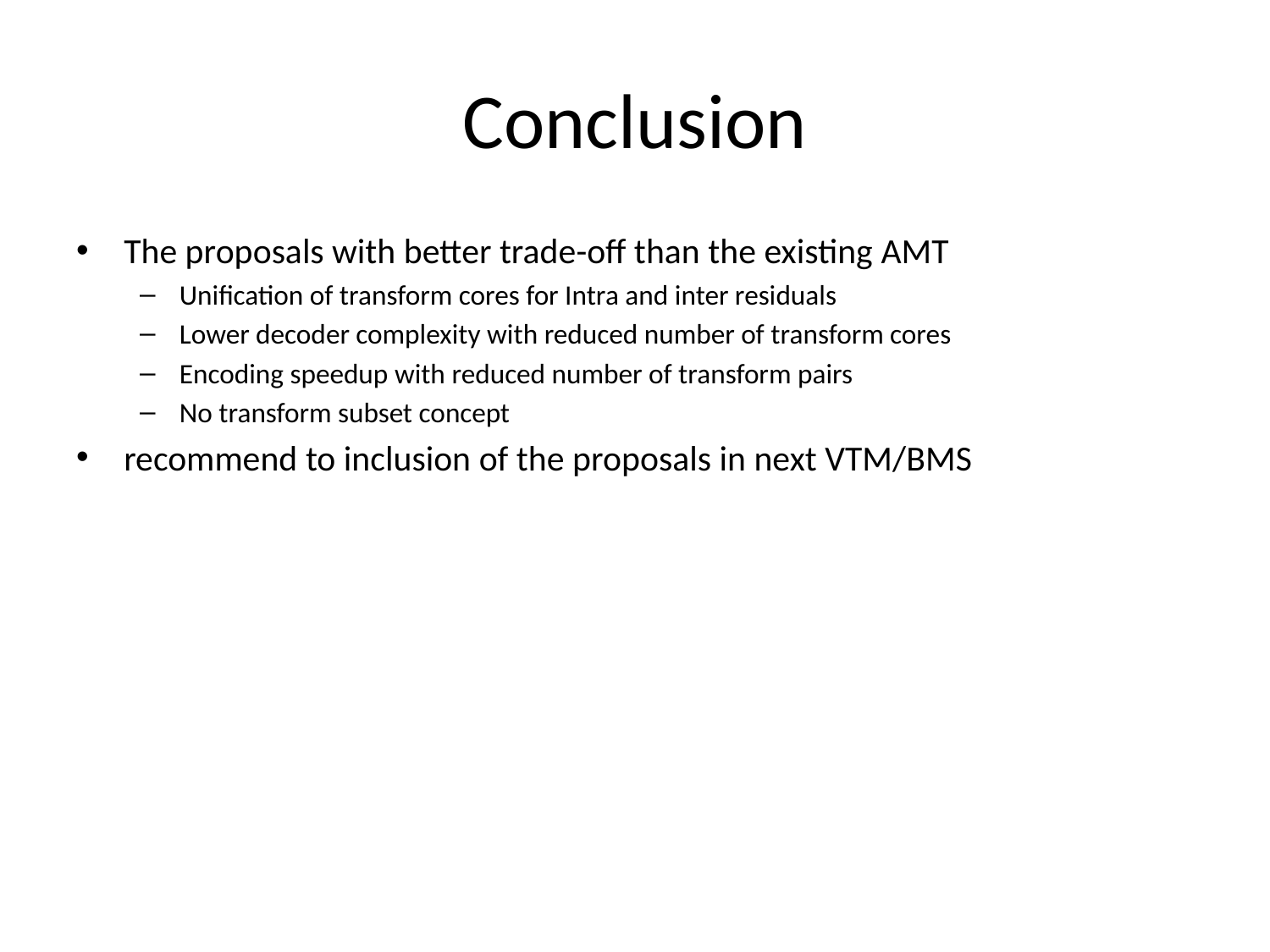

# Conclusion
The proposals with better trade-off than the existing AMT
Unification of transform cores for Intra and inter residuals
Lower decoder complexity with reduced number of transform cores
Encoding speedup with reduced number of transform pairs
No transform subset concept
recommend to inclusion of the proposals in next VTM/BMS